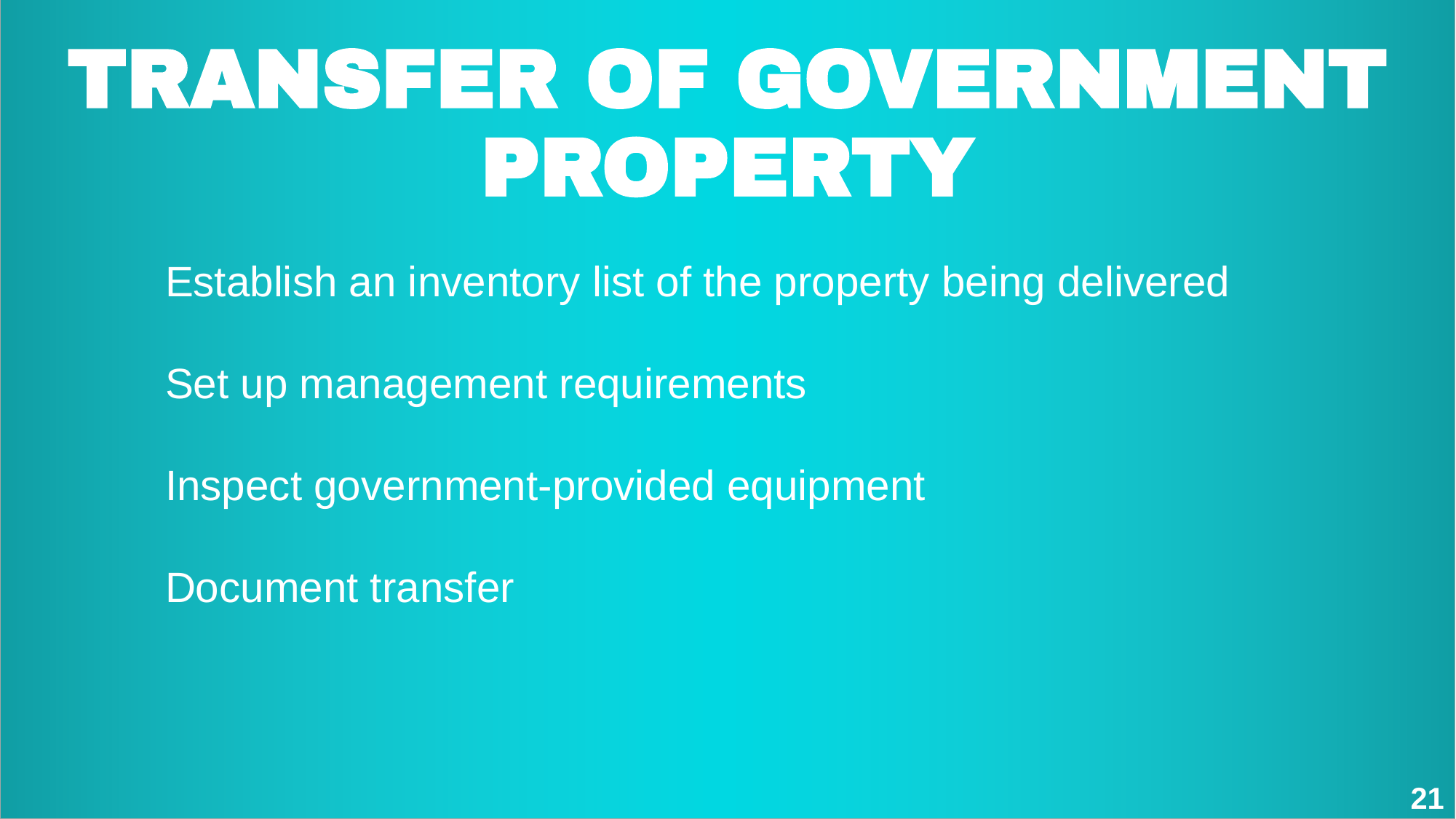

TRANSFER OF GOVERNMENT PROPERTY
Establish an inventory list of the property being delivered
Set up management requirements
Inspect government-provided equipment
Document transfer
21